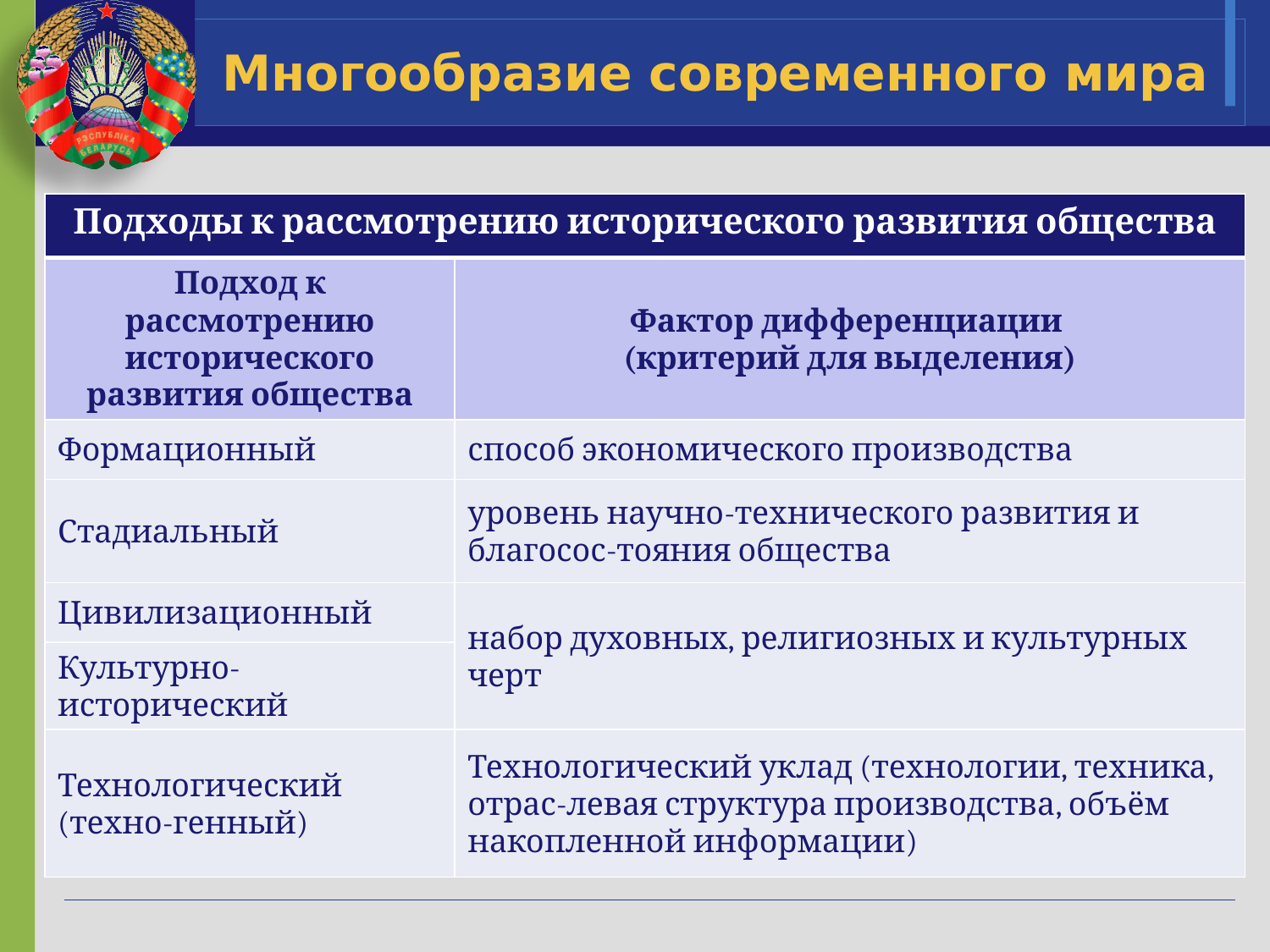

# Многообразие современного мира
| Подходы к рассмотрению исторического развития общества |  |
| --- | --- |
| Подход к рассмотрению исторического развития общества | Фактор дифференциации (критерий для выделения) |
| Формационный | способ экономического производства |
| Стадиальный | уровень научно-технического развития и благосос-тояния общества |
| Цивилизационный | набор духовных, религиозных и культурных черт |
| Культурно-исторический |  |
| Технологический (техно-генный) | Технологический уклад (технологии, техника, отрас-левая структура производства, объём накопленной информации) |